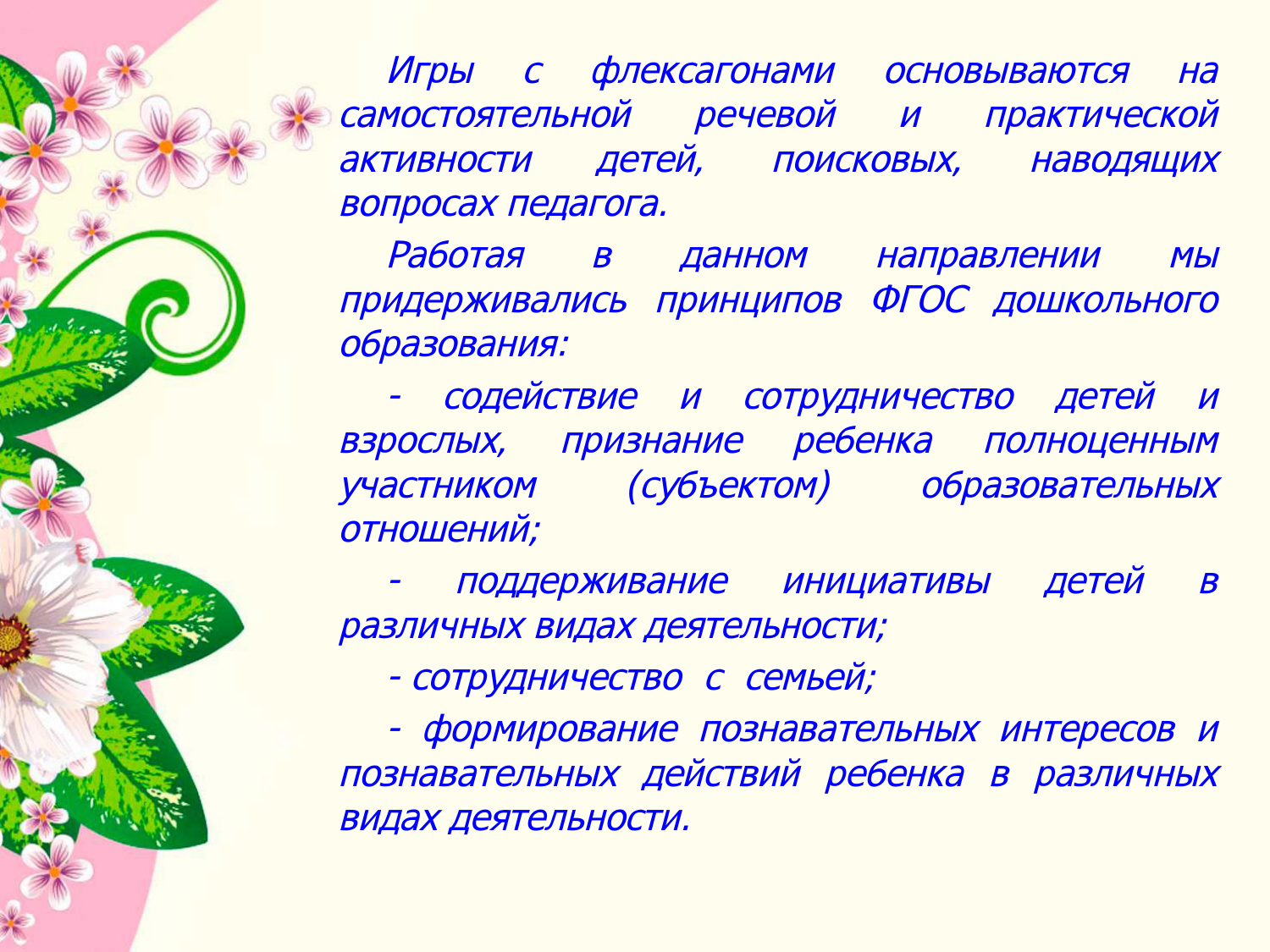

Игры с флексагонами основываются на самостоятельной речевой и практической активности детей, поисковых, наводящих вопросах педагога.
Работая в данном направлении мы придерживались принципов ФГОС дошкольного образования:
- содействие и сотрудничество детей и взрослых, признание ребенка полноценным участником (субъектом) образовательных отношений;
- поддерживание инициативы детей в различных видах деятельности;
- сотрудничество  с  семьей;
- формирование познавательных интересов и познавательных действий ребенка в различных видах деятельности.